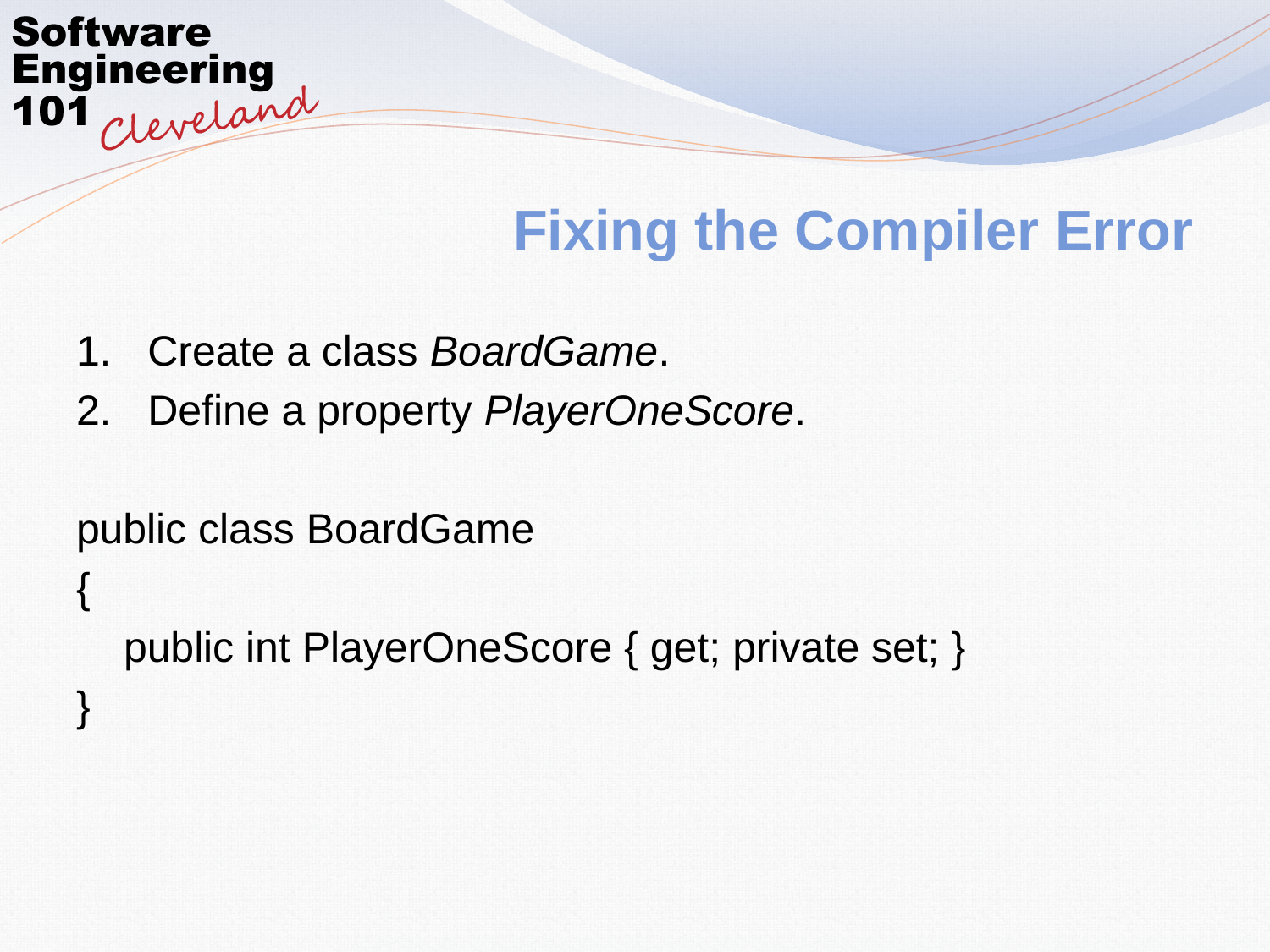

# Fixing the Compiler Error
Create a class BoardGame.
Define a property PlayerOneScore.

public class BoardGame
{
    public int PlayerOneScore { get; private set; }
}